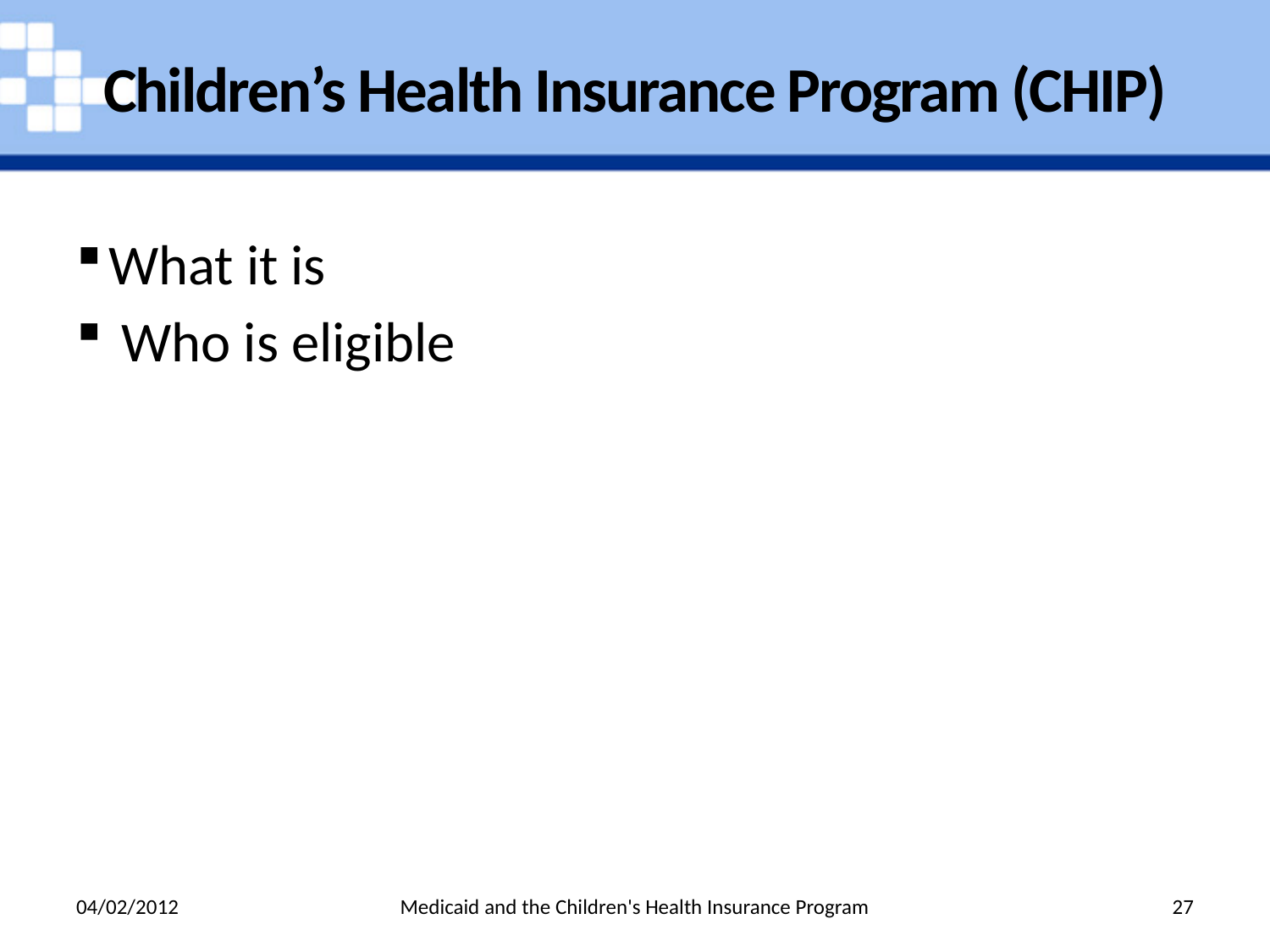

# Children’s Health Insurance Program (CHIP)
What it is
 Who is eligible
04/02/2012
Medicaid and the Children's Health Insurance Program
27